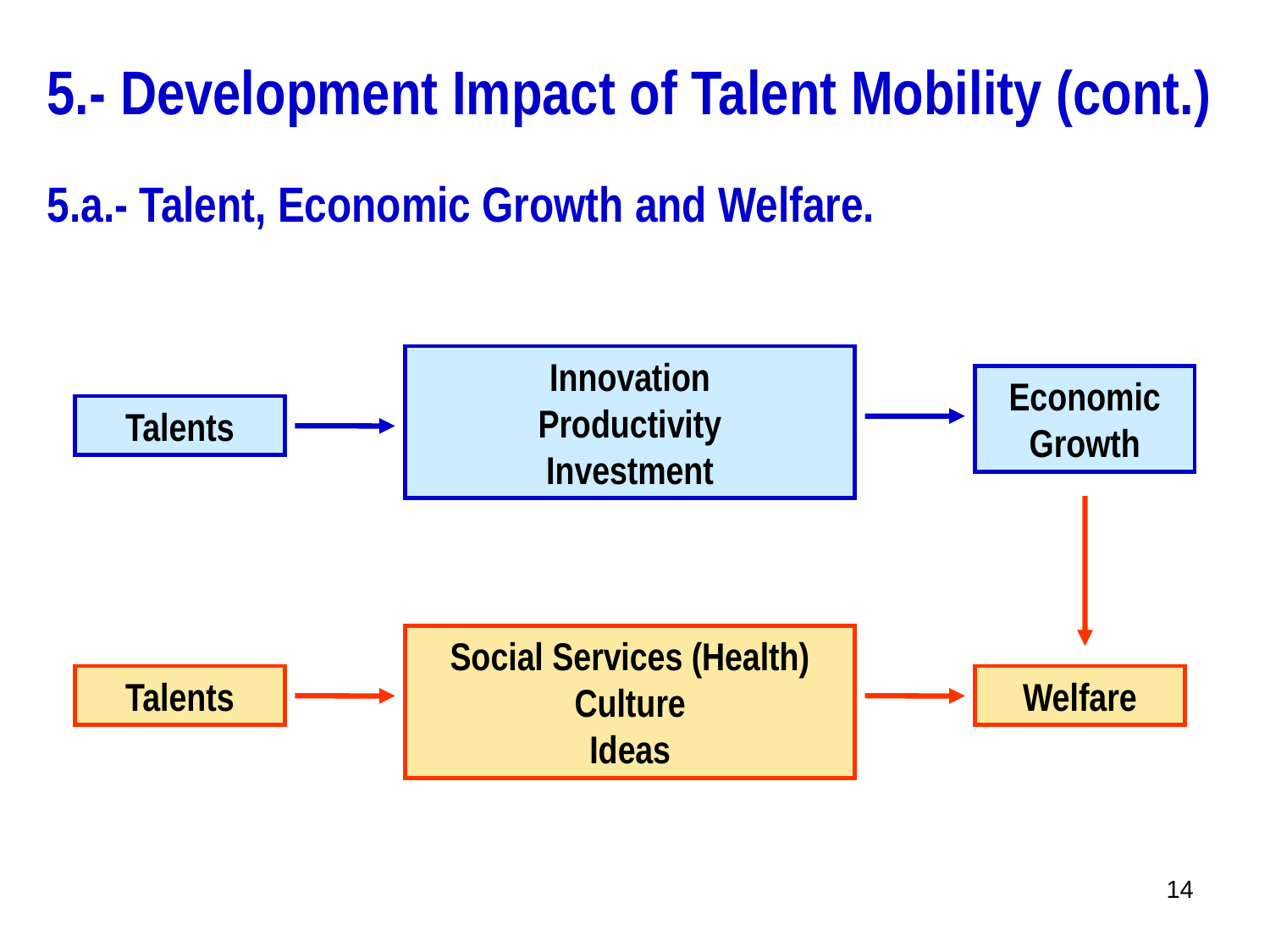

5.- Development Impact of Talent Mobility (cont.)
5.a.- Talent, Economic Growth and Welfare.
Innovation
Productivity
Investment
Economic Growth
Talents

Social Services (Health)
Culture
Ideas
Talents
Welfare

14